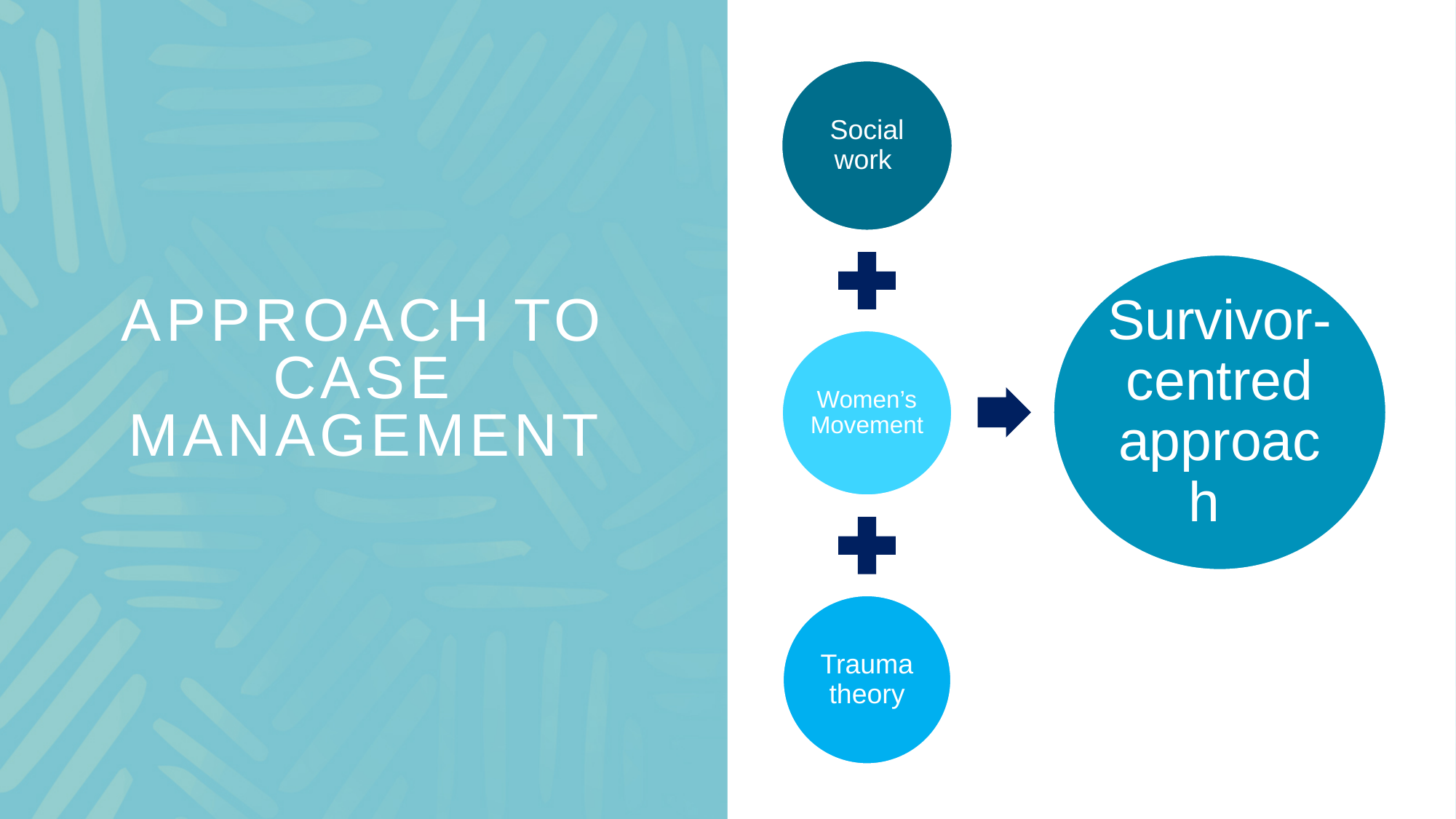

Social work

Women’s Movement

Trauma theory

Survivor-centred approach
# Approach to Case management